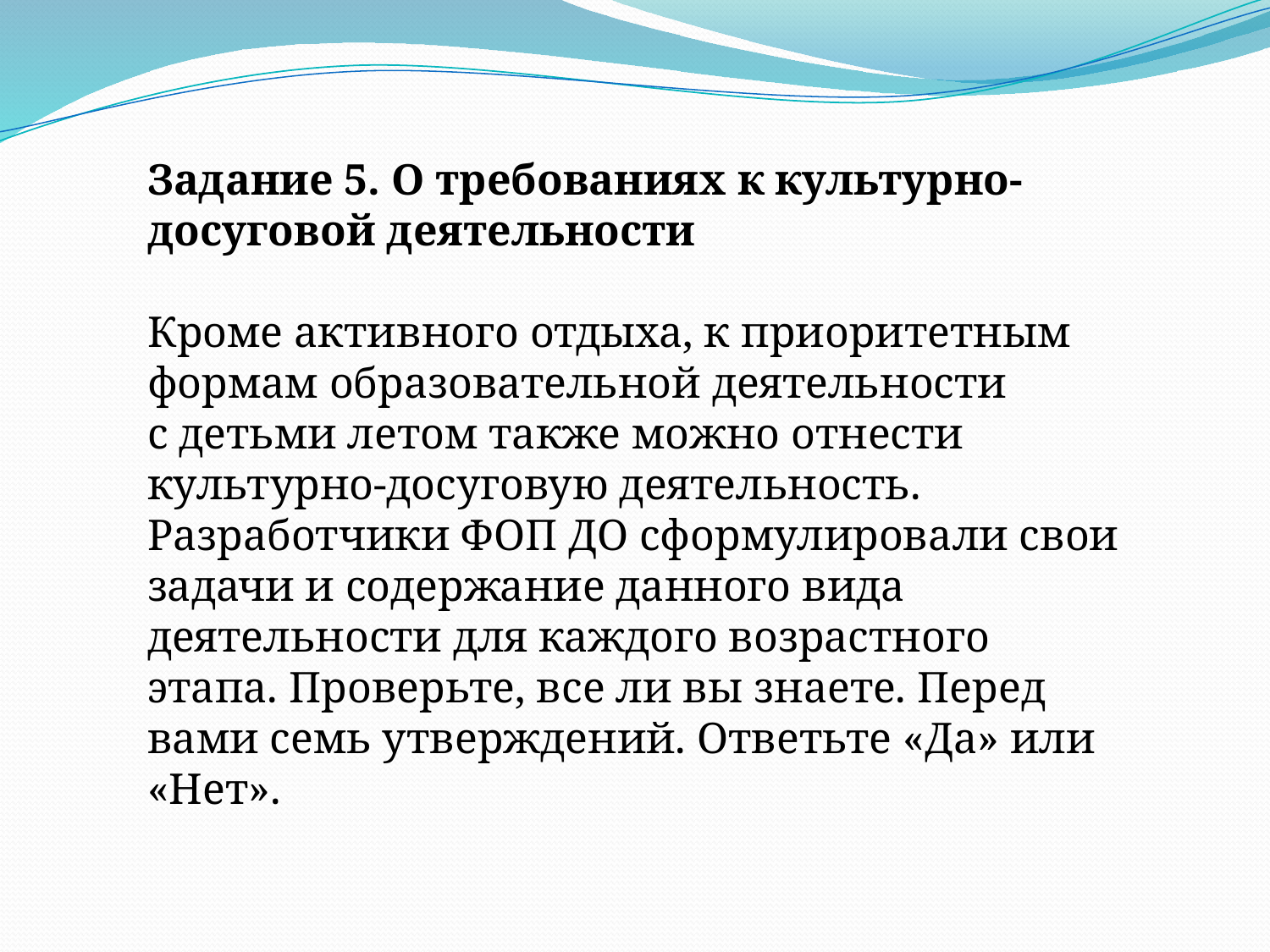

Задание 5. О требованиях к культурно-досуговой деятельности

Кроме активного отдыха, к приоритетным формам образовательной деятельности с детьми летом также можно отнести культурно-досуговую деятельность. Разработчики ФОП ДО сформулировали свои задачи и содержание данного вида деятельности для каждого возрастного этапа. Проверьте, все ли вы знаете. Перед вами семь утверждений. Ответьте «Да» или «Нет».